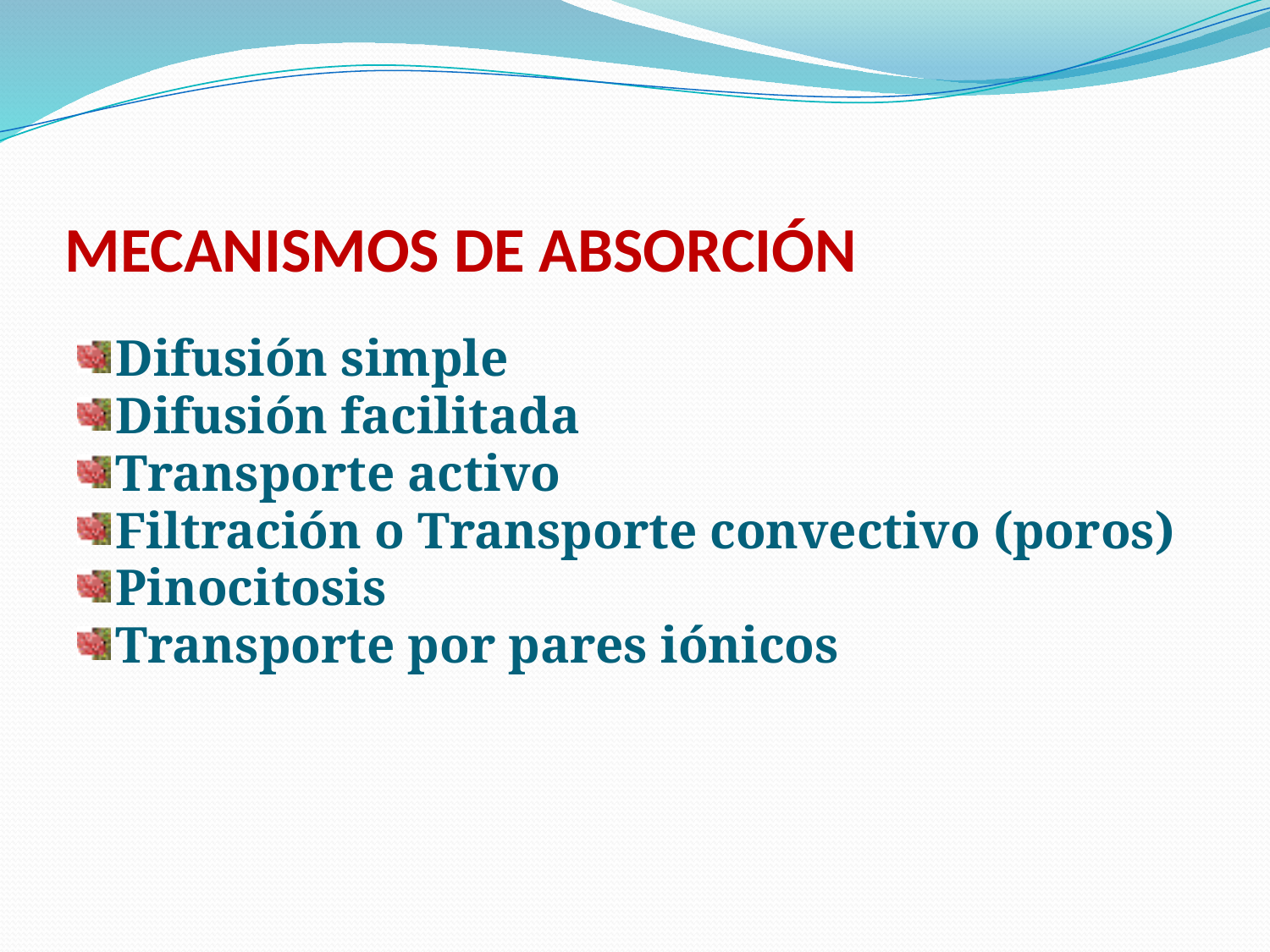

# MECANISMOS DE ABSORCIÓN

Difusión simple
Difusión facilitada
Transporte activo
Filtración o Transporte convectivo (poros)
Pinocitosis
Transporte por pares iónicos